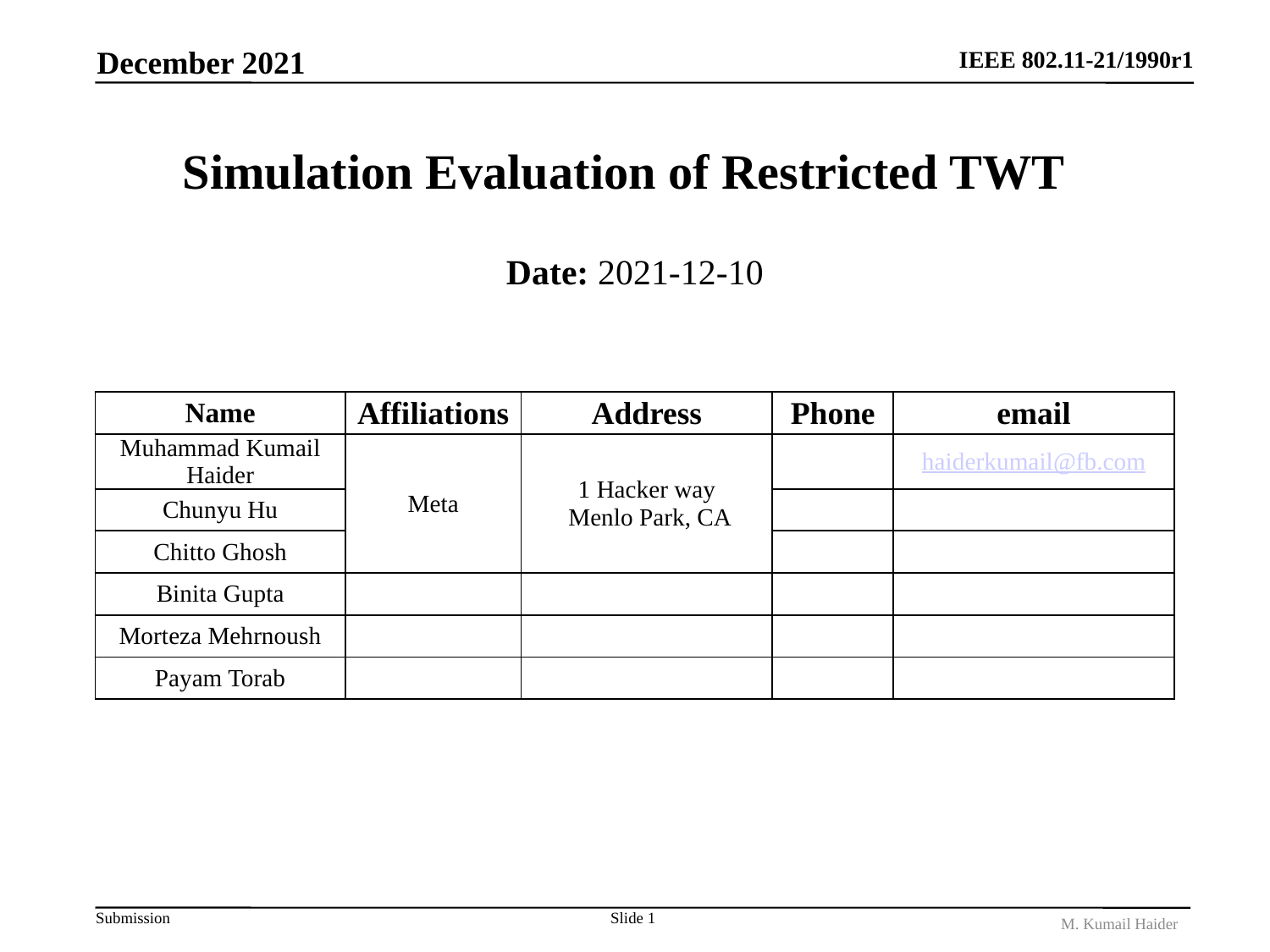

December 2021
# Simulation Evaluation of Restricted TWT
Date: 2021-12-10

| Name | Affiliations | Address | Phone | email |
| --- | --- | --- | --- | --- |
| Muhammad Kumail Haider | Meta | 1 Hacker way Menlo Park, CA |  | haiderkumail@fb.com |
| Chunyu Hu |  |  |  |  |
| Chitto Ghosh |  |  |  |  |
| Binita Gupta |  |  |  |  |
| Morteza Mehrnoush |  |  |  |  |
| Payam Torab |  |  |  |  |
Slide 1
M. Kumail Haider